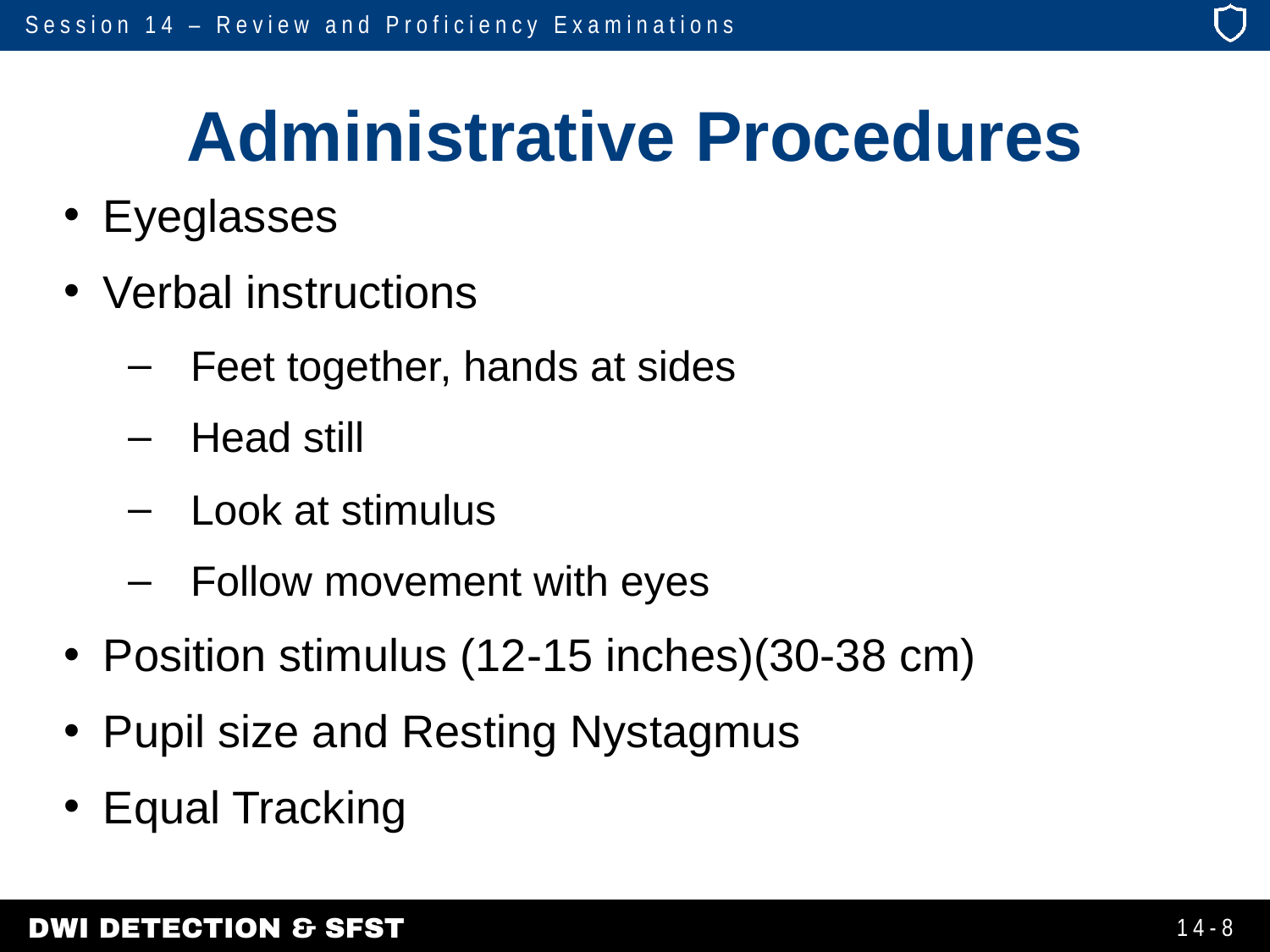

# Administrative Procedures
Eyeglasses
Verbal instructions
Feet together, hands at sides
Head still
Look at stimulus
Follow movement with eyes
Position stimulus (12-15 inches)(30-38 cm)
Pupil size and Resting Nystagmus
Equal Tracking
14-8